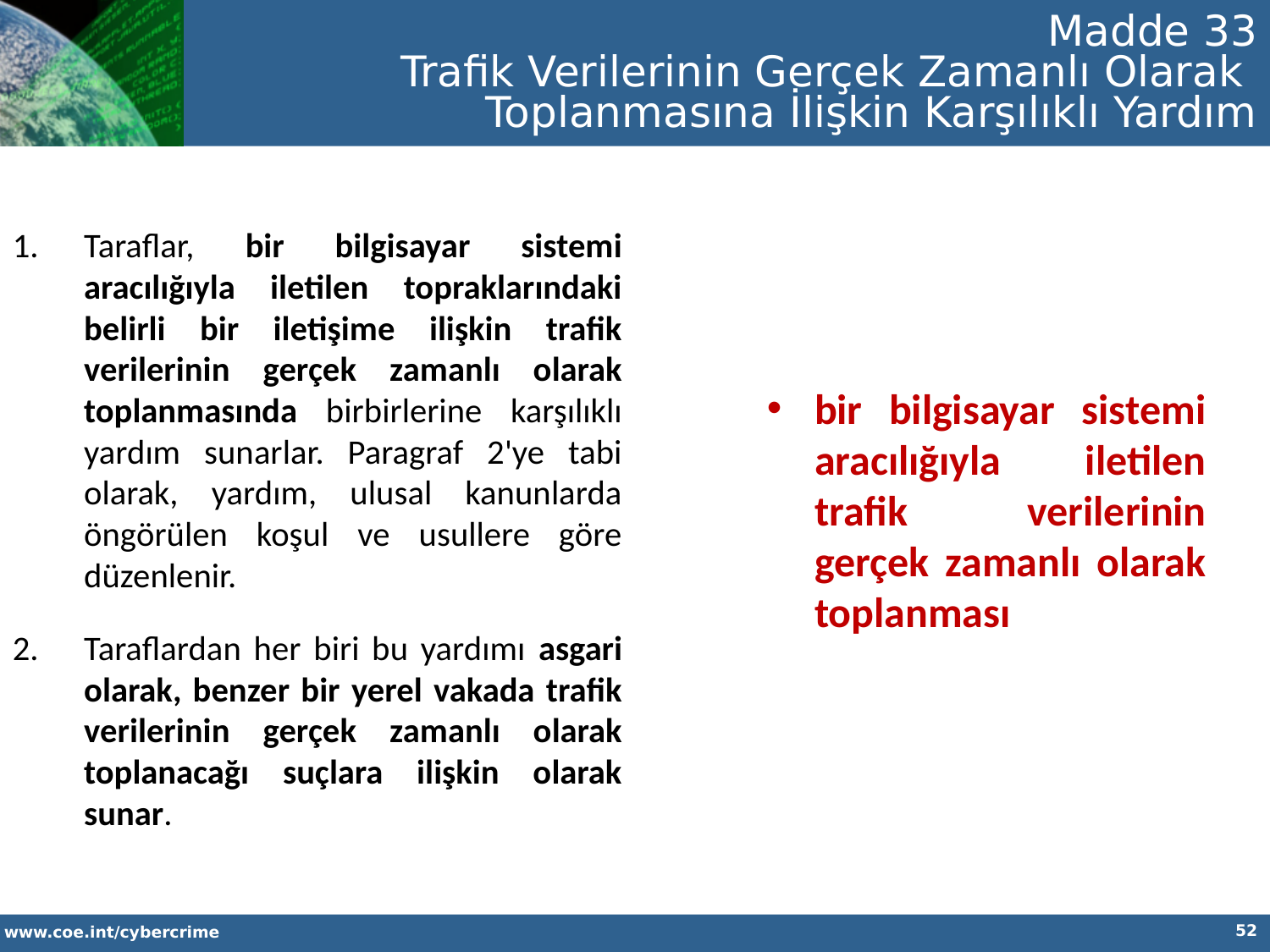

Madde 33
Trafik Verilerinin Gerçek Zamanlı Olarak
Toplanmasına İlişkin Karşılıklı Yardım
Taraflar, bir bilgisayar sistemi aracılığıyla iletilen topraklarındaki belirli bir iletişime ilişkin trafik verilerinin gerçek zamanlı olarak toplanmasında birbirlerine karşılıklı yardım sunarlar. Paragraf 2'ye tabi olarak, yardım, ulusal kanunlarda öngörülen koşul ve usullere göre düzenlenir.
Taraflardan her biri bu yardımı asgari olarak, benzer bir yerel vakada trafik verilerinin gerçek zamanlı olarak toplanacağı suçlara ilişkin olarak sunar.
bir bilgisayar sistemi aracılığıyla iletilen trafik verilerinin gerçek zamanlı olarak toplanması
52